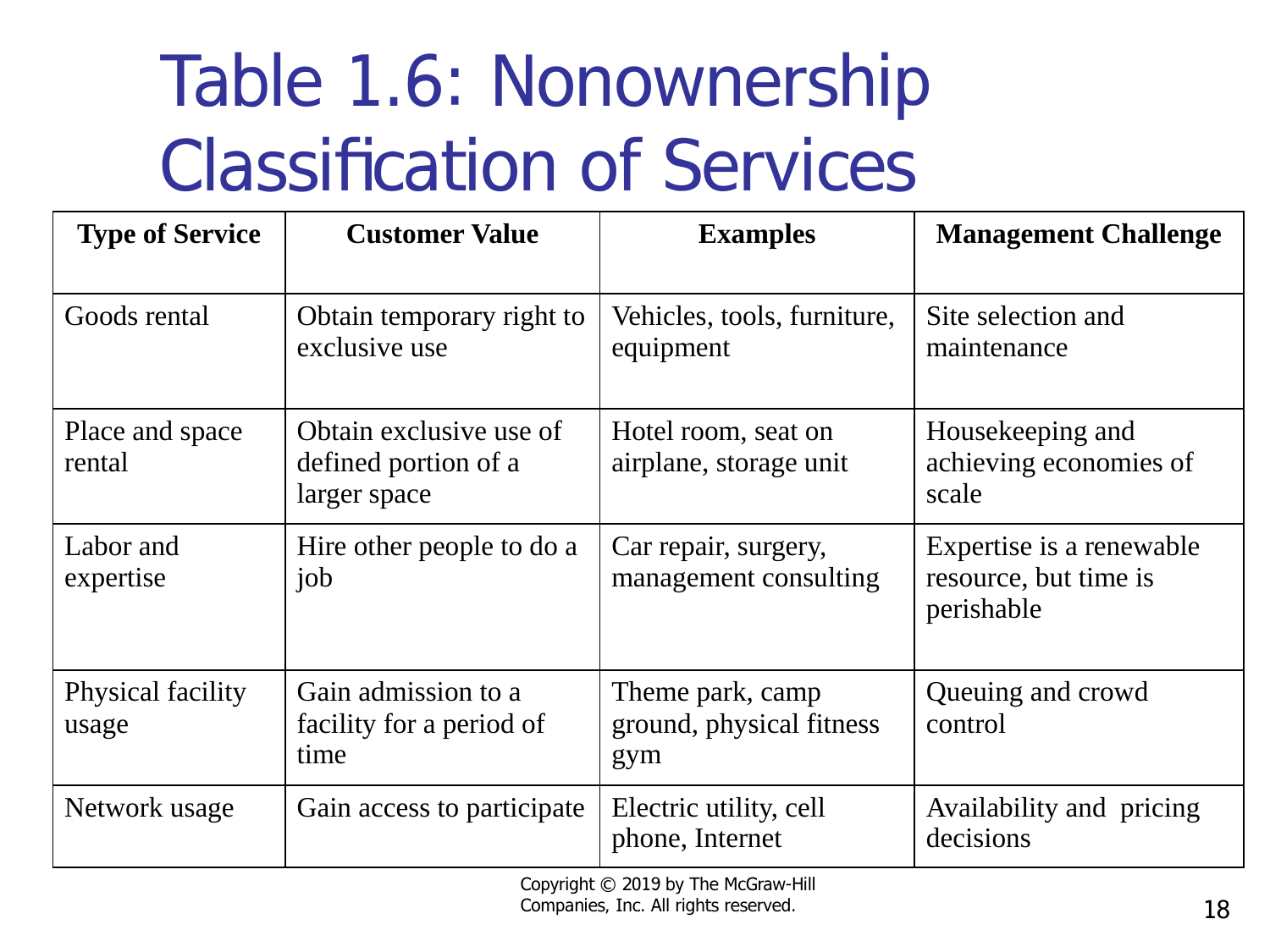

# Table 1.6: Nonownership Classification of Services
| Type of Service | Customer Value | Examples | Management Challenge |
| --- | --- | --- | --- |
| Goods rental | Obtain temporary right to exclusive use | Vehicles, tools, furniture, equipment | Site selection and maintenance |
| Place and space rental | Obtain exclusive use of defined portion of a larger space | Hotel room, seat on airplane, storage unit | Housekeeping and achieving economies of scale |
| Labor and expertise | Hire other people to do a job | Car repair, surgery, management consulting | Expertise is a renewable resource, but time is perishable |
| Physical facility usage | Gain admission to a facility for a period of time | Theme park, camp ground, physical fitness gym | Queuing and crowd control |
| Network usage | Gain access to participate | Electric utility, cell phone, Internet | Availability and pricing decisions |
Copyright © 2019 by The McGraw-Hill Companies, Inc. All rights reserved.
18